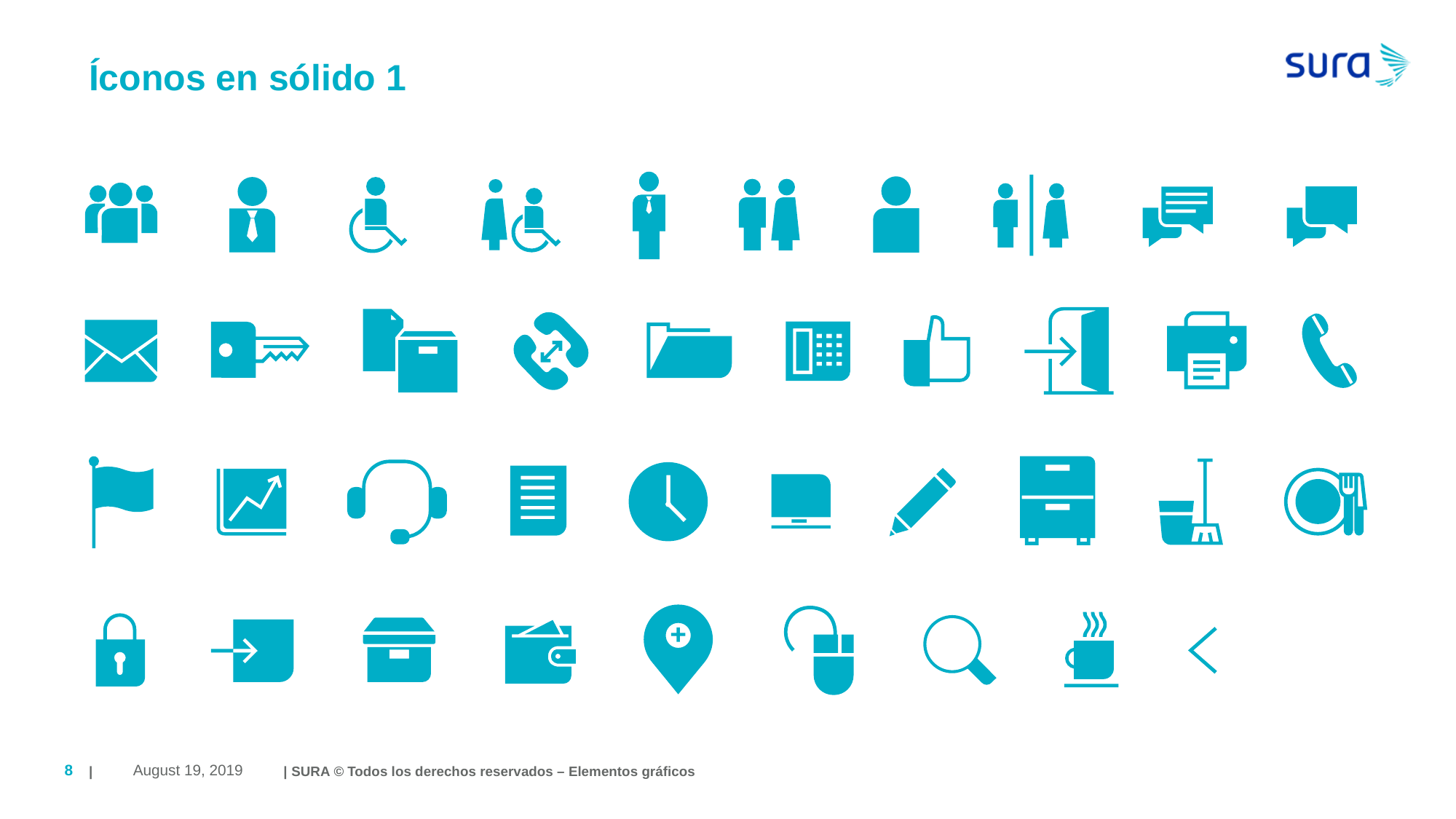

# Íconos en sólido 1

|                                                  | SURA © Todos los derechos reservados – Elementos gráficos
8
August 19, 2019